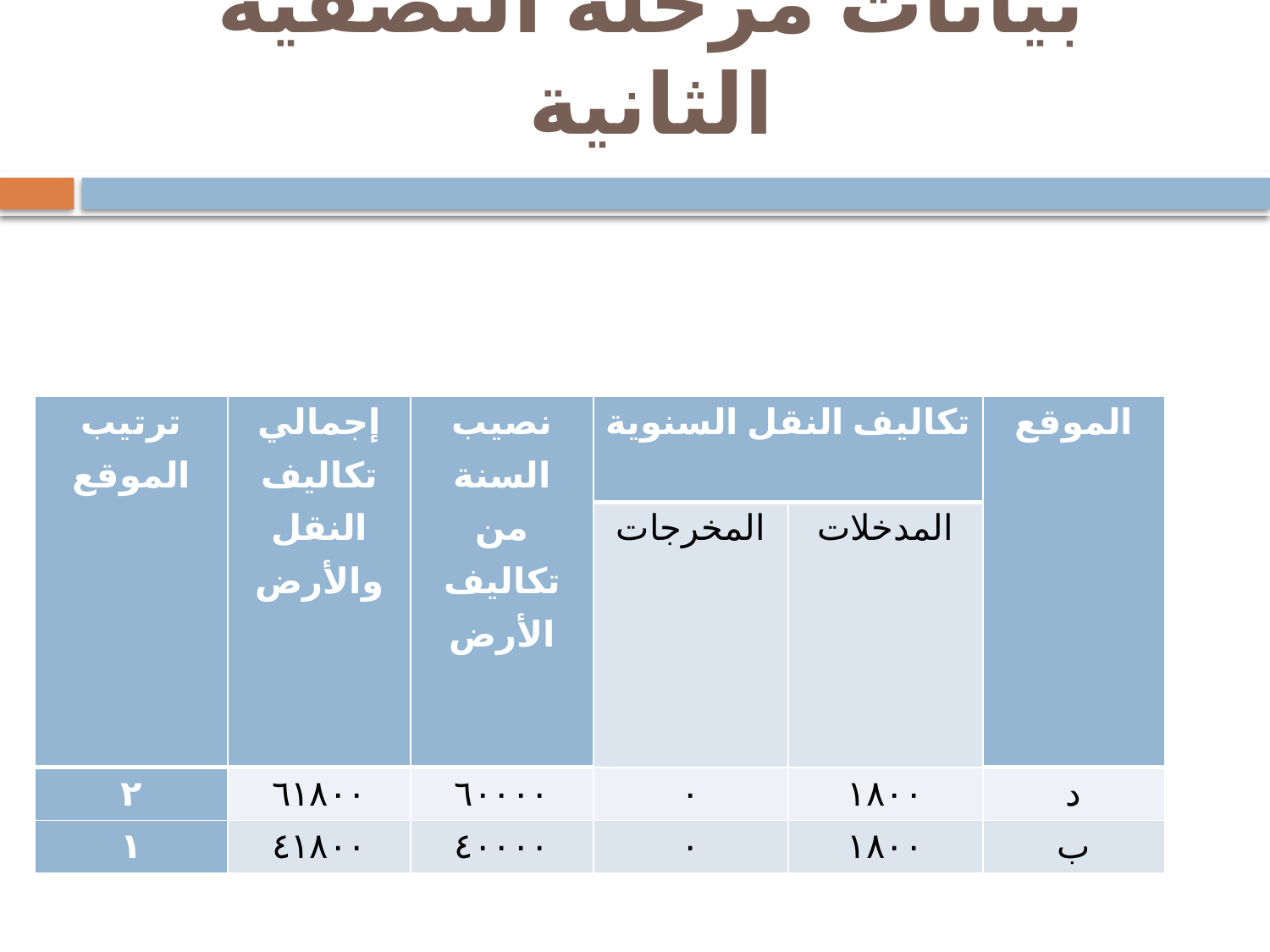

# بيانات مرحلة التصفية الثانية
| ترتيب الموقع | إجمالي تكاليف النقل والأرض | نصيب السنة من تكاليف الأرض | تكاليف النقل السنوية |  | الموقع |
| --- | --- | --- | --- | --- | --- |
|  |  |  | المخرجات | المدخلات |  |
| ٢ | ٦١٨٠٠ | ٦٠٠٠٠ | ٠ | ١٨٠٠ | د |
| ١ | ٤١٨٠٠ | ٤٠٠٠٠ | ٠ | ١٨٠٠ | ب |